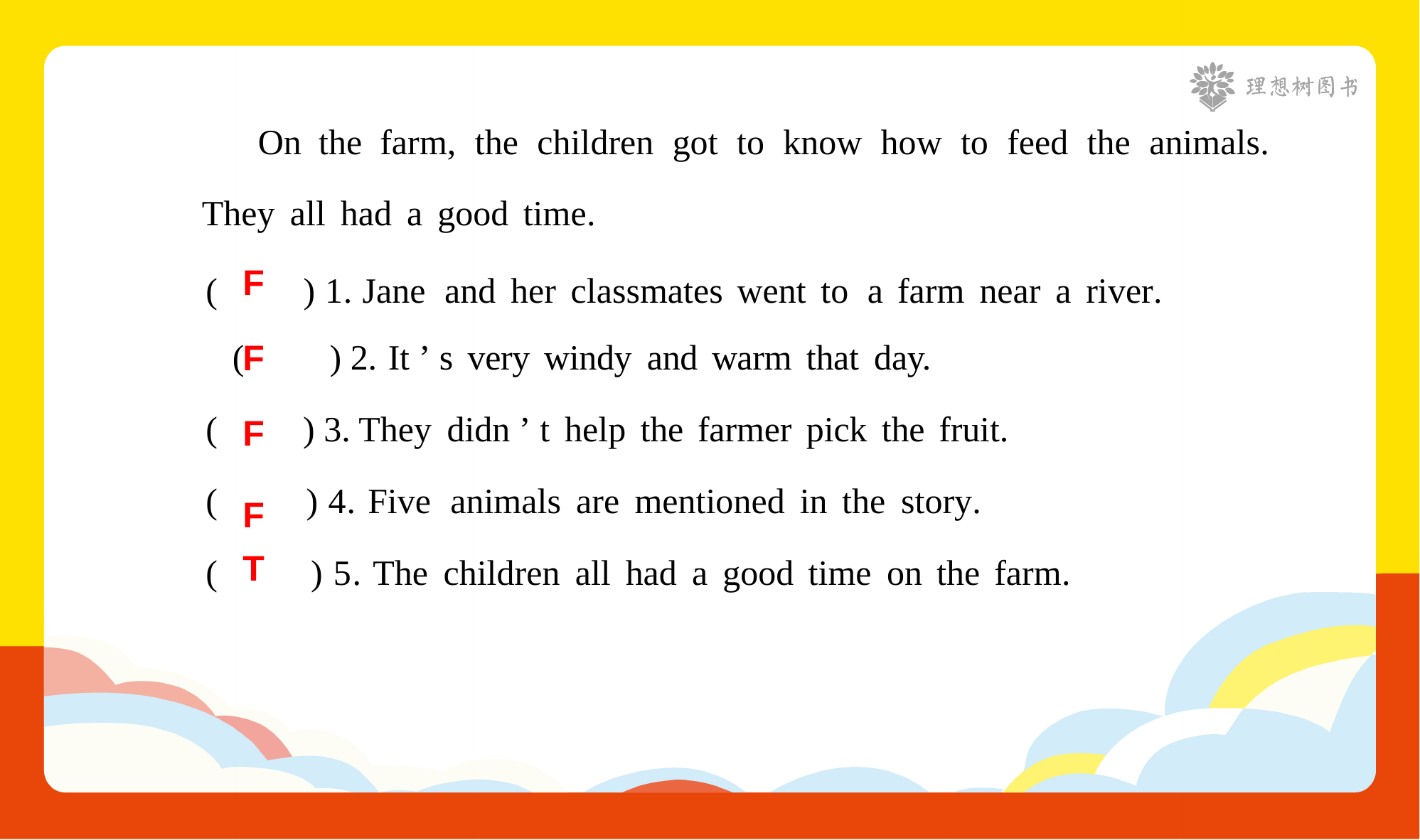

On the  farm,  the  children  got  to  know  how  to  feed  the  animals.
They all had a good time.
(         ) 1. Jane  and her classmates went to  a farm near a river.               (         ) 2. It ’ s very windy and warm that day.

(         ) 3. They didn ’ t help the farmer pick the fruit.

(         ) 4. Five  animals are mentioned in the story.

(         ) 5. The children all had a good time on the farm.
F
F
F
F
T